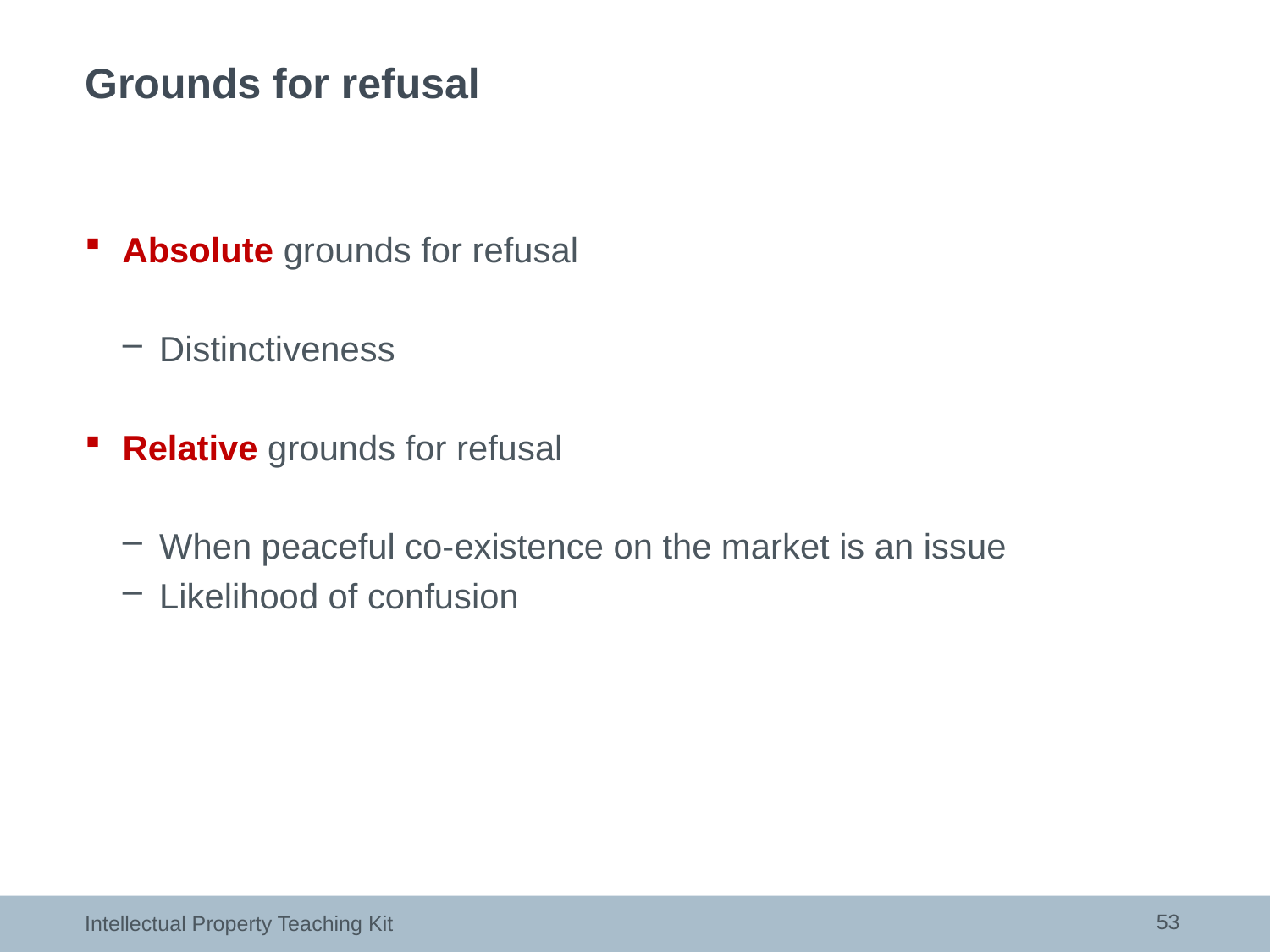

# Grounds for refusal
Absolute grounds for refusal

Distinctiveness

Relative grounds for refusal

When peaceful co-existence on the market is an issue
Likelihood of confusion

53
Intellectual Property Teaching Kit